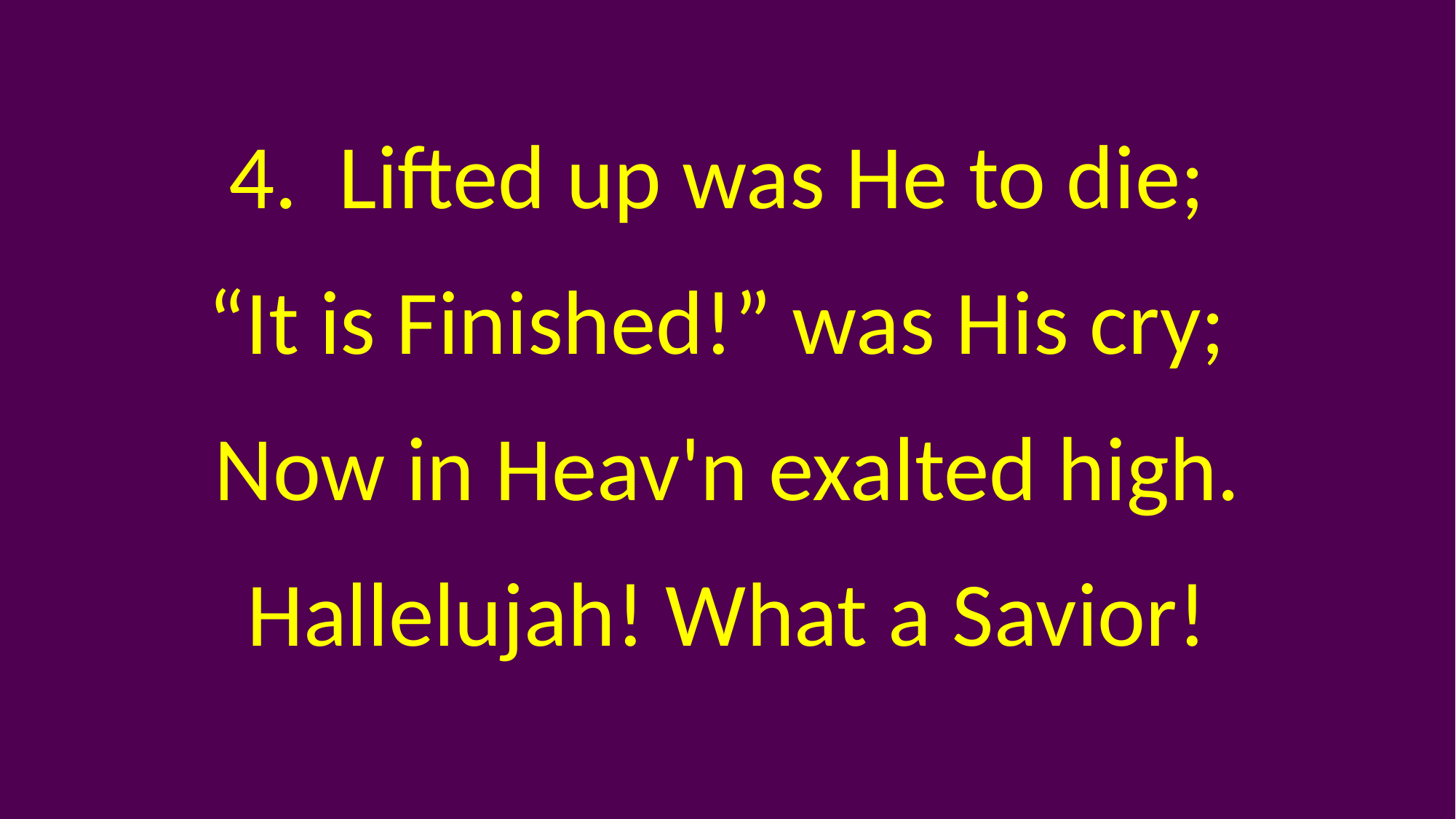

4.  Lifted up was He to die;
“It is Finished!” was His cry;
Now in Heav'n exalted high.
Hallelujah! What a Savior!